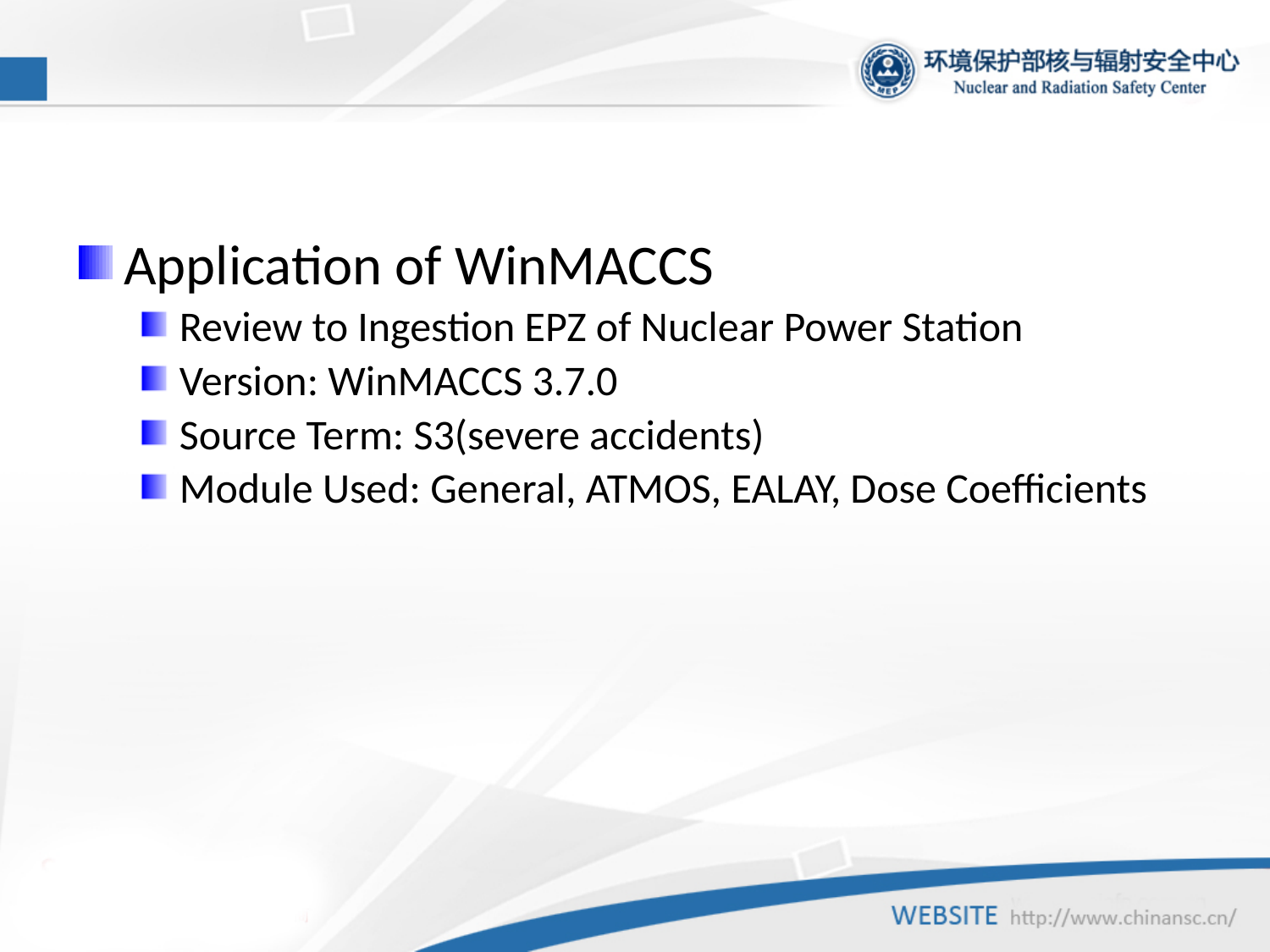

#
Application of WinMACCS
Review to Ingestion EPZ of Nuclear Power Station
Version: WinMACCS 3.7.0
Source Term: S3(severe accidents)
Module Used: General, ATMOS, EALAY, Dose Coefficients